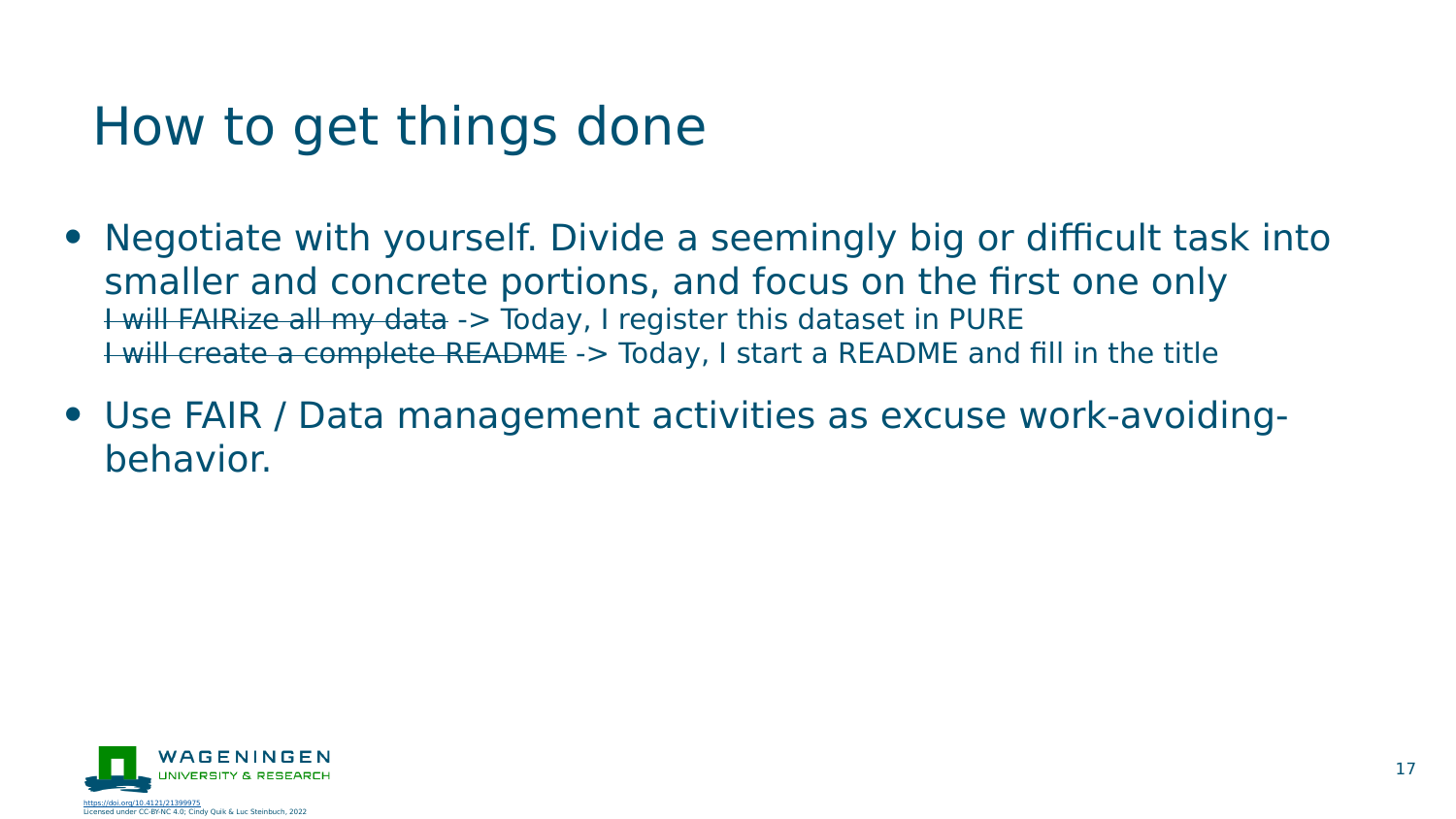

# How to get things done
Negotiate with yourself. Divide a seemingly big or difficult task into smaller and concrete portions, and focus on the first one only
I will FAIRize all my data -> Today, I register this dataset in PURE
I will create a complete README -> Today, I start a README and fill in the title
Use FAIR / Data management activities as excuse work-avoiding-behavior.

17